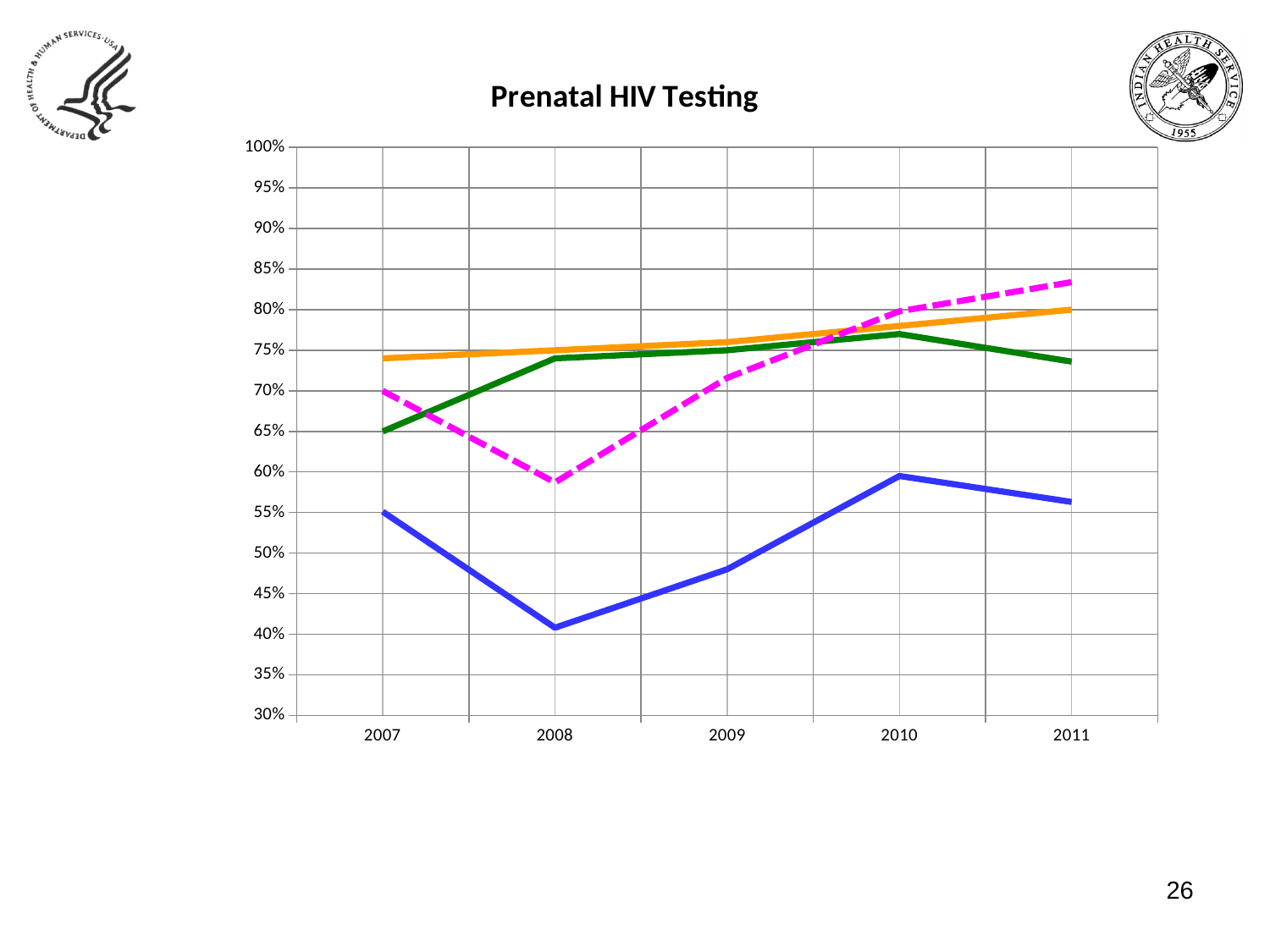

### Chart: Prenatal HIV Testing

| Category | National Target | National Average | Service Unit Only | Portland Area Average |
|---|---|---|---|---|
| 2007 | 0.65 | 0.74 | 0.7 | 0.551 |
| 2008 | 0.74 | 0.75 | 0.587 | 0.408 |
| 2009 | 0.75 | 0.76 | 0.716 | 0.48 |
| 2010 | 0.77 | 0.78 | 0.798 | 0.595 |
| 2011 | 0.736 | 0.8 | 0.834 | 0.563 |
26